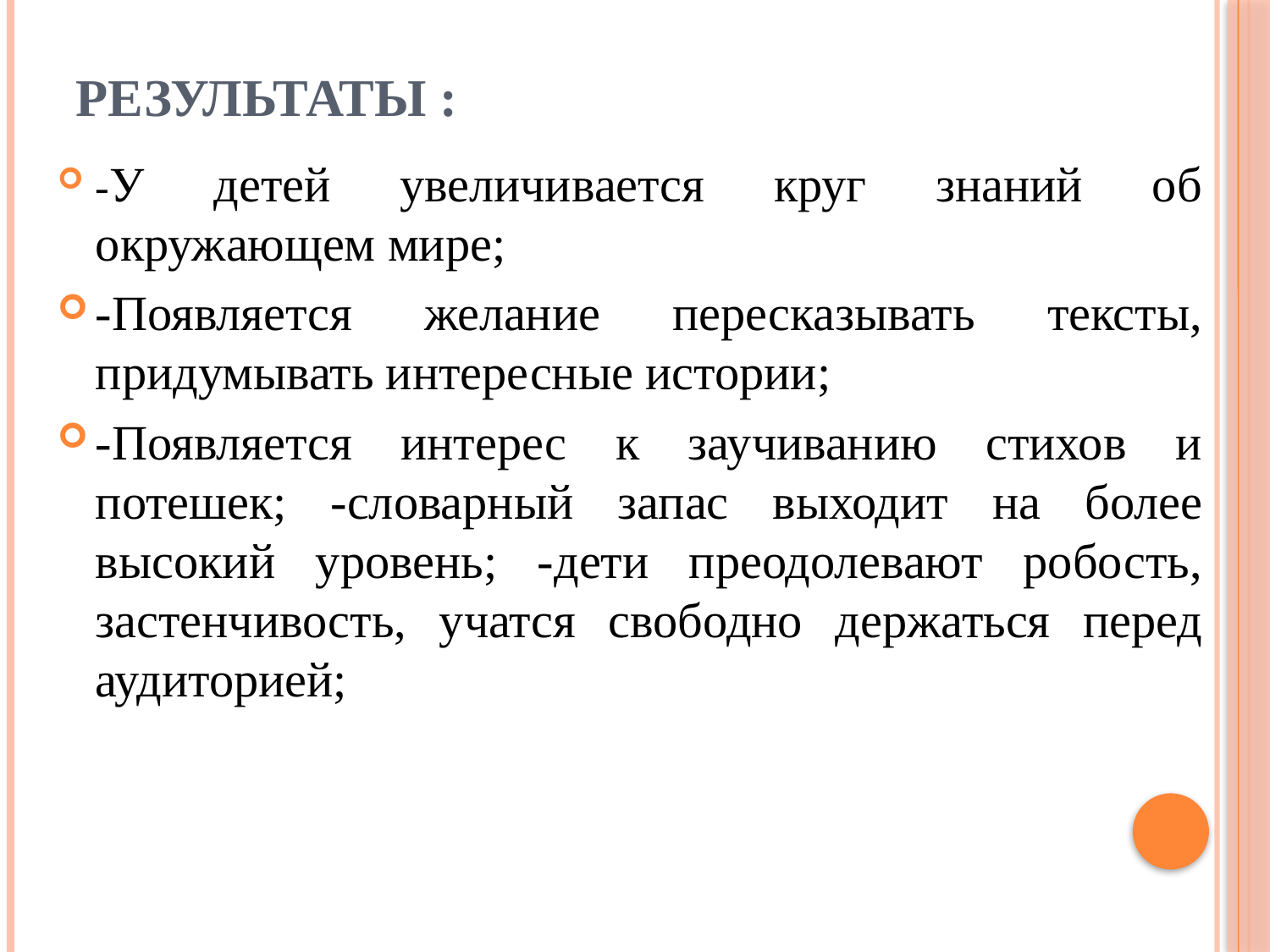

# Результаты :
-У детей увеличивается круг знаний об окружающем мире;
-Появляется желание пересказывать тексты, придумывать интересные истории;
-Появляется интерес к заучиванию стихов и потешек; -словарный запас выходит на более высокий уровень; -дети преодолевают робость, застенчивость, учатся свободно держаться перед аудиторией;